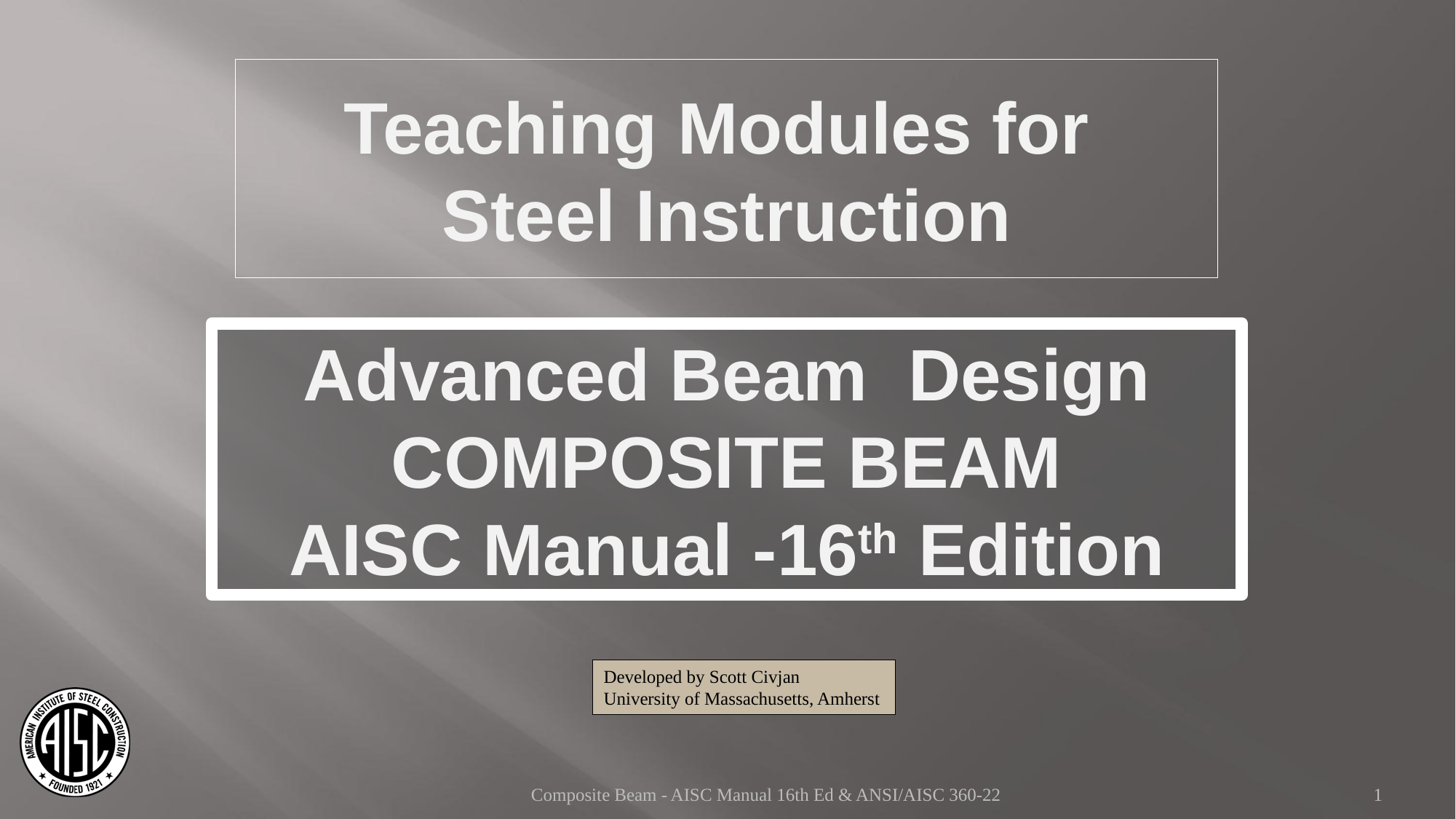

Teaching Modules for
Steel Instruction
Advanced Beam  Design
COMPOSITE BEAM
AISC Manual -16th Edition
Developed by Scott Civjan
University of Massachusetts, Amherst
Composite Beam - AISC Manual 16th Ed & ANSI/AISC 360-22
1